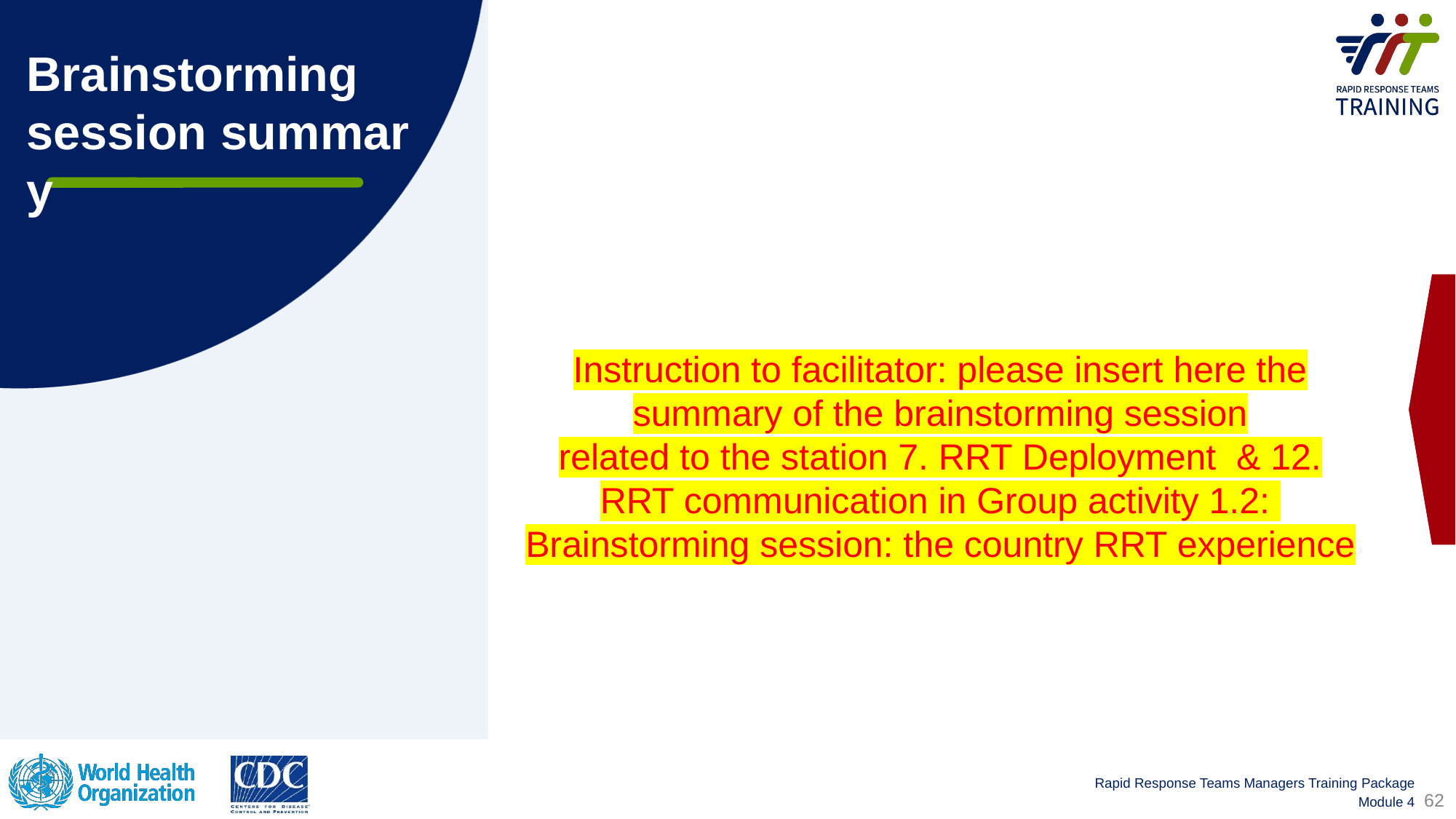

Brainstorming session summary

Instruction to facilitator: please insert here the summary of the brainstorming session related to the station 7. RRT Deployment  & 12. RRT communication in Group activity 1.2:
Brainstorming session: the country RRT experience

62